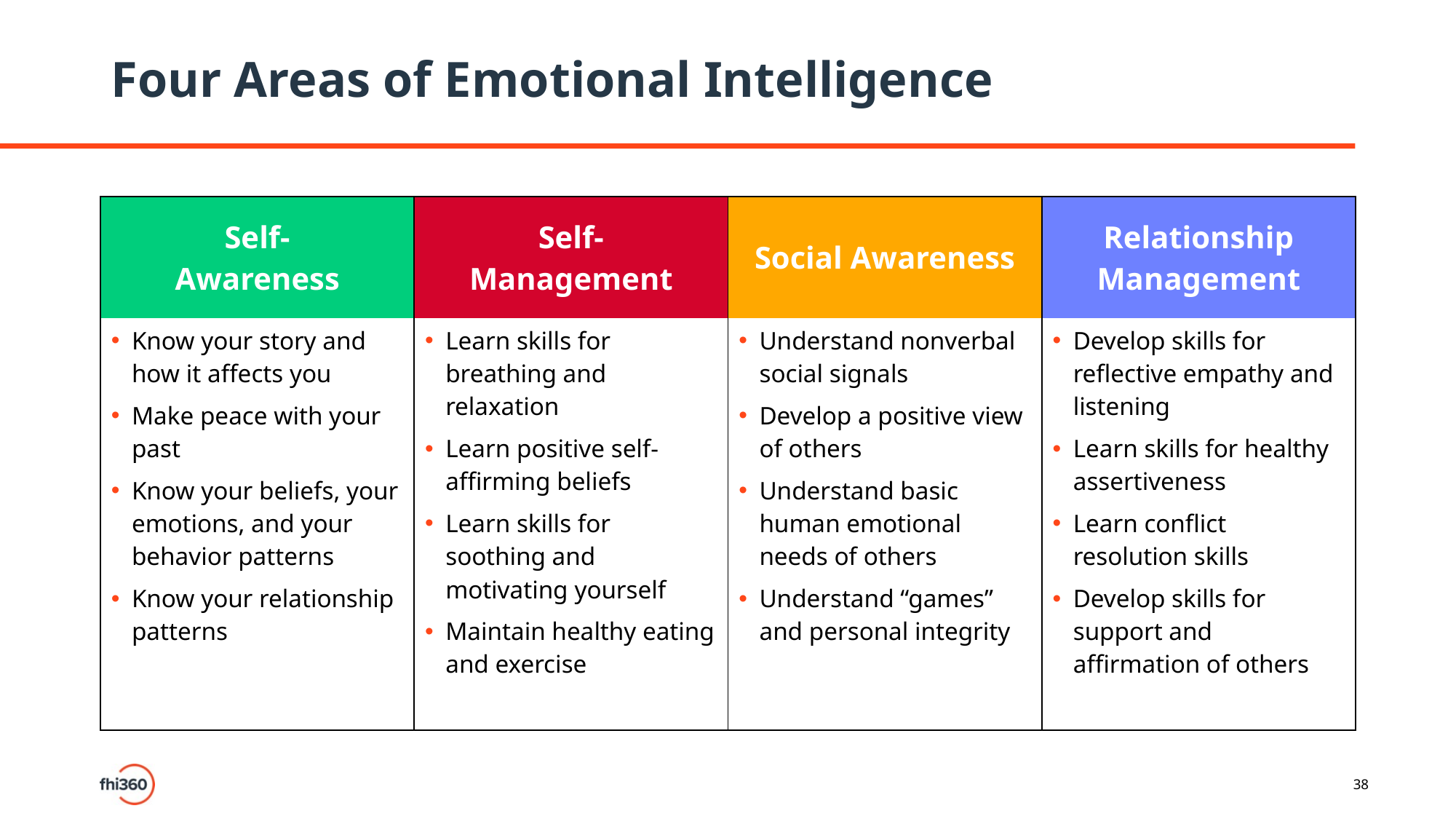

# Four Areas of Emotional Intelligence
| Self- Awareness | Self- Management | Social Awareness | Relationship Management |
| --- | --- | --- | --- |
| Know your story and how it affects you Make peace with your past Know your beliefs, your emotions, and your behavior patterns Know your relationship patterns | Learn skills for breathing and relaxation Learn positive self-affirming beliefs Learn skills for soothing and motivating yourself Maintain healthy eating and exercise | Understand nonverbal social signals Develop a positive view of others Understand basic human emotional needs of others Understand “games” and personal integrity | Develop skills for reflective empathy and listening Learn skills for healthy assertiveness Learn conflict resolution skills Develop skills for support and affirmation of others |